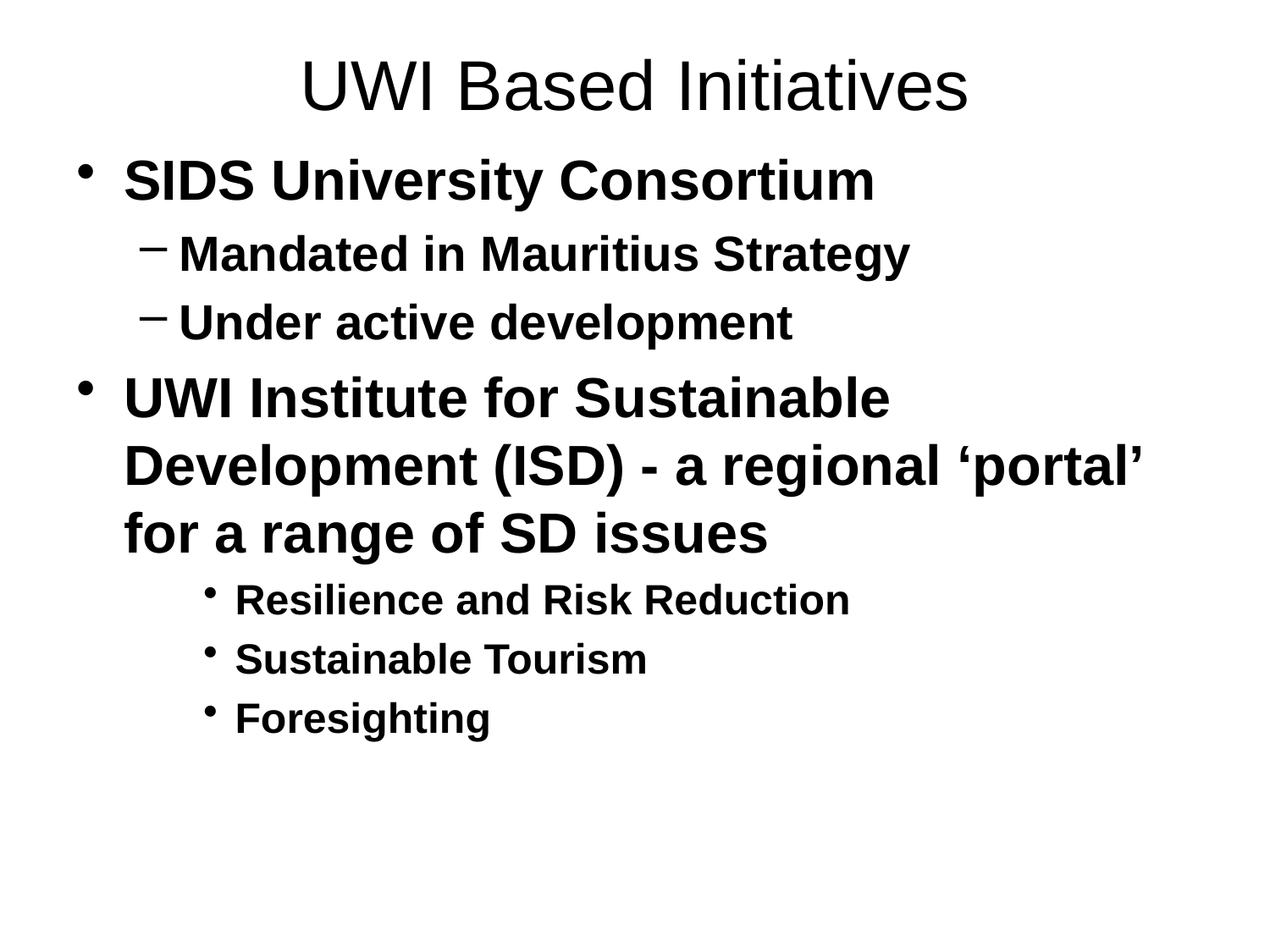

# UWI Based Initiatives
SIDS University Consortium
Mandated in Mauritius Strategy
Under active development
UWI Institute for Sustainable Development (ISD) - a regional ‘portal’ for a range of SD issues
Resilience and Risk Reduction
Sustainable Tourism
Foresighting